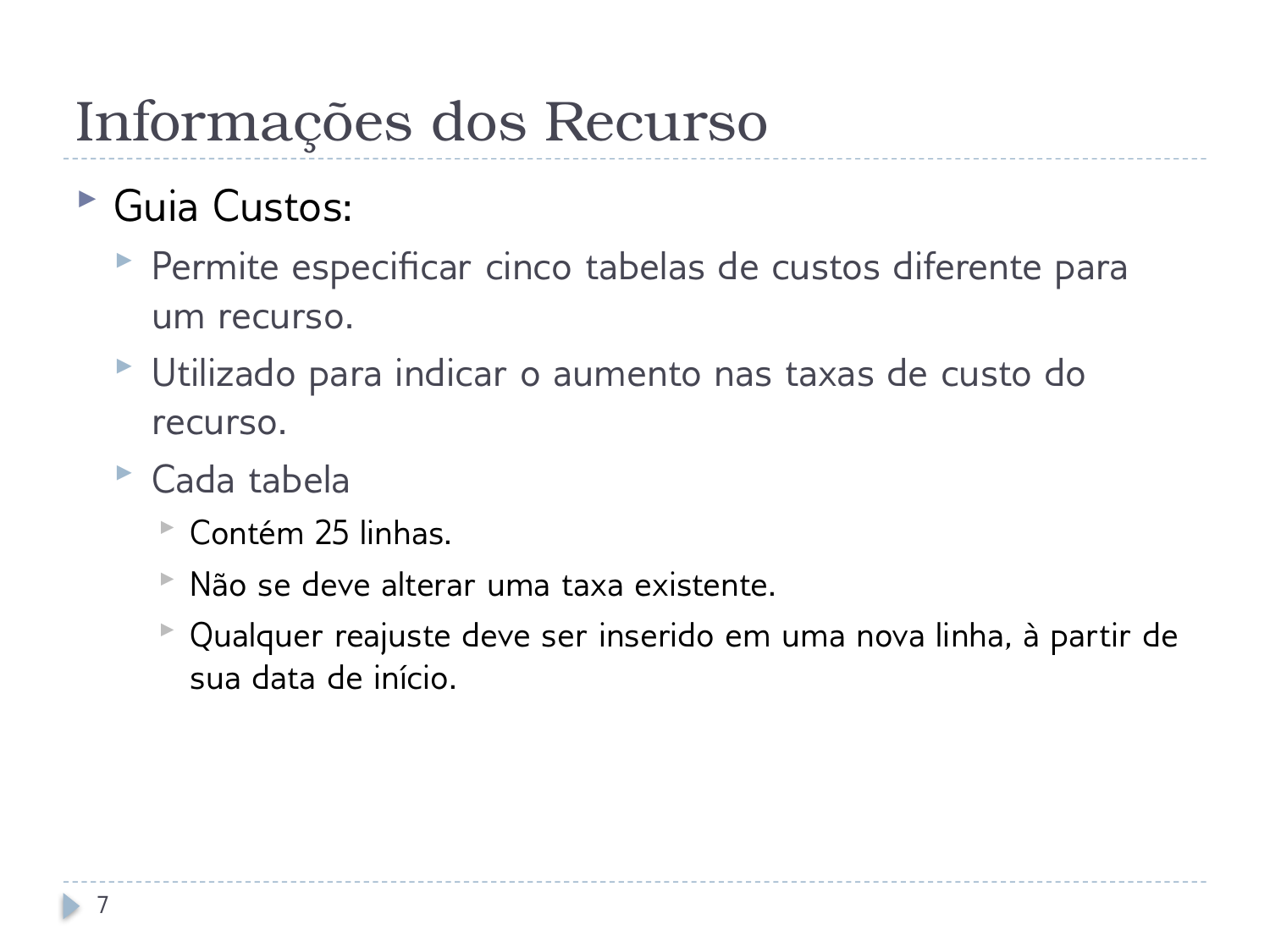

# Informações dos Recurso
Guia Custos:
Permite especificar cinco tabelas de custos diferente para um recurso.
Utilizado para indicar o aumento nas taxas de custo do recurso.
Cada tabela
Contém 25 linhas.
Não se deve alterar uma taxa existente.
Qualquer reajuste deve ser inserido em uma nova linha, à partir de sua data de início.

7